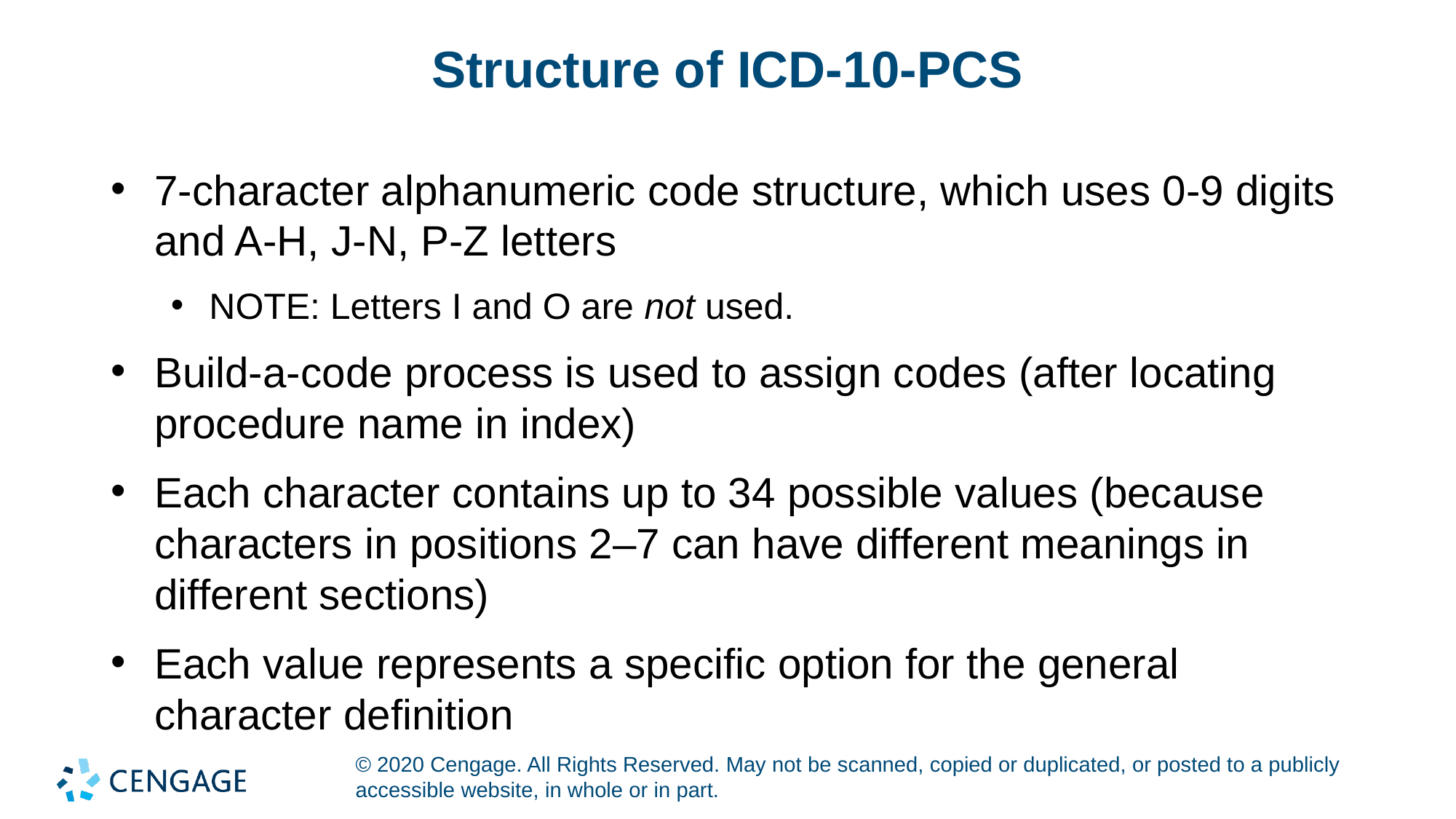

# Structure of ICD-10-PCS
7-character alphanumeric code structure, which uses 0-9 digits and A-H, J-N, P-Z letters
NOTE: Letters I and O are not used.
Build-a-code process is used to assign codes (after locating procedure name in index)
Each character contains up to 34 possible values (because characters in positions 2–7 can have different meanings in different sections)
Each value represents a specific option for the general character definition